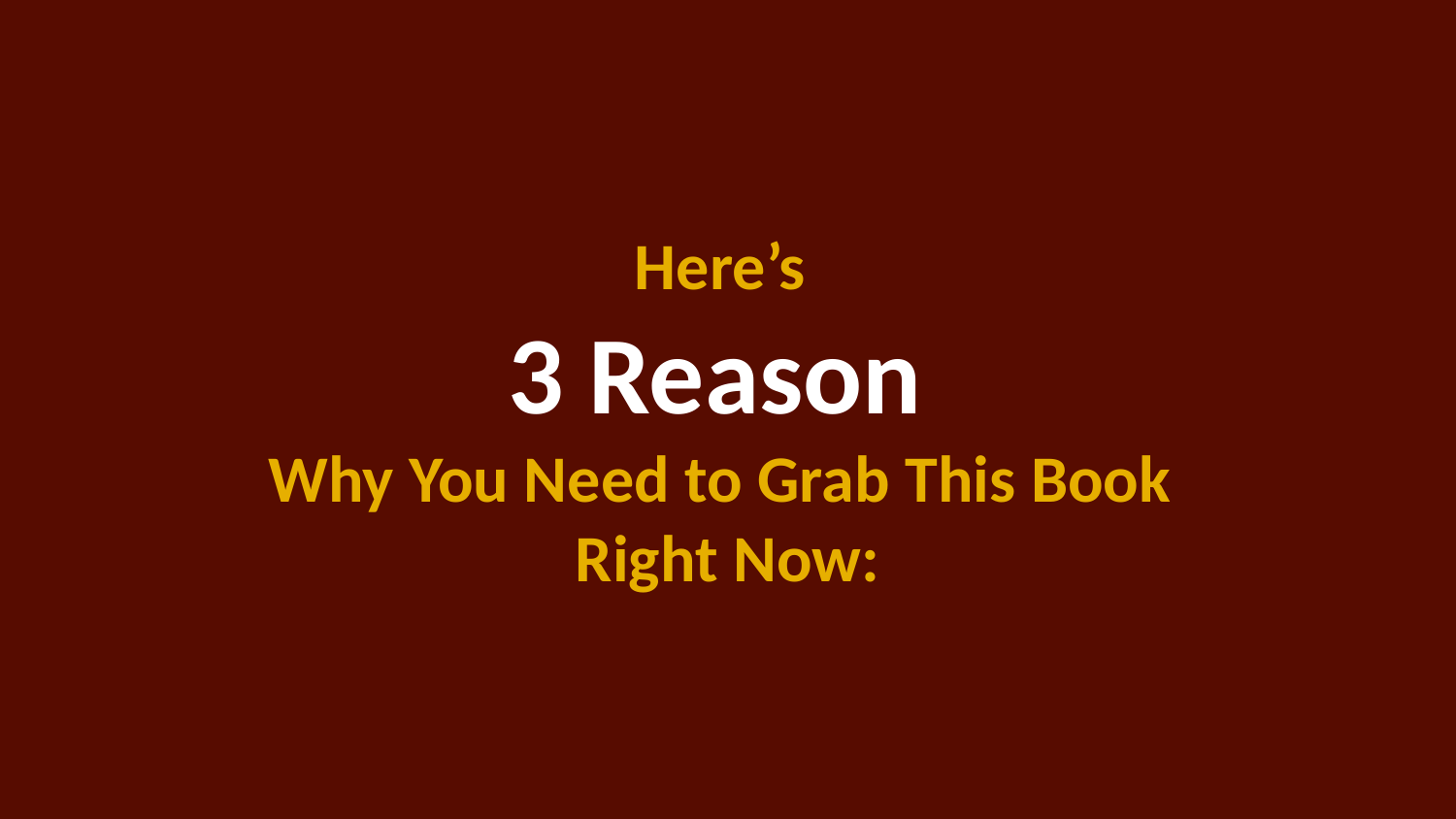

Here’s
3 Reason
Why You Need to Grab This Book
Right Now: